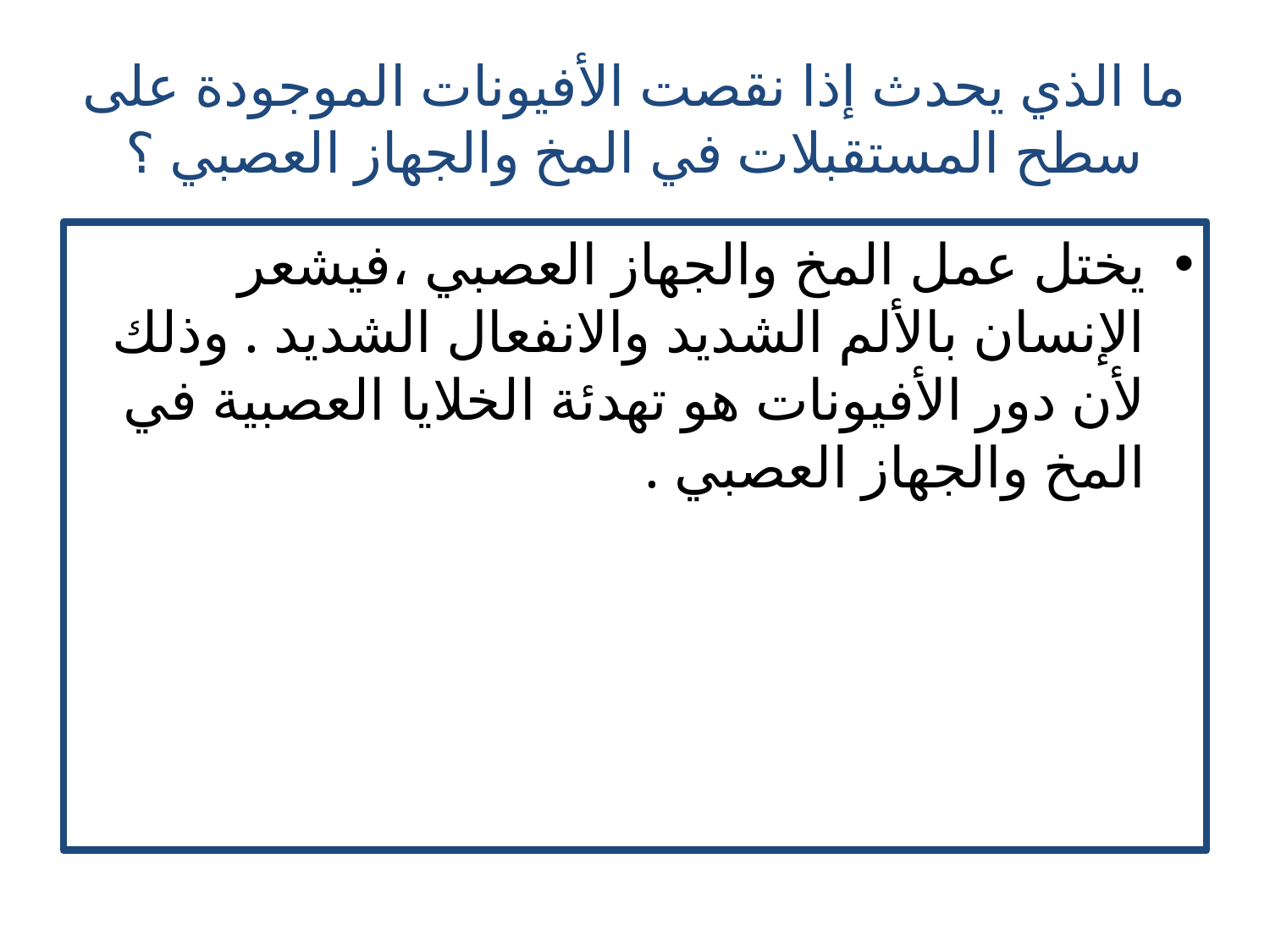

# ما الذي يحدث إذا نقصت الأفيونات الموجودة على سطح المستقبلات في المخ والجهاز العصبي ؟
يختل عمل المخ والجهاز العصبي ،فيشعر الإنسان بالألم الشديد والانفعال الشديد . وذلك لأن دور الأفيونات هو تهدئة الخلايا العصبية في المخ والجهاز العصبي .